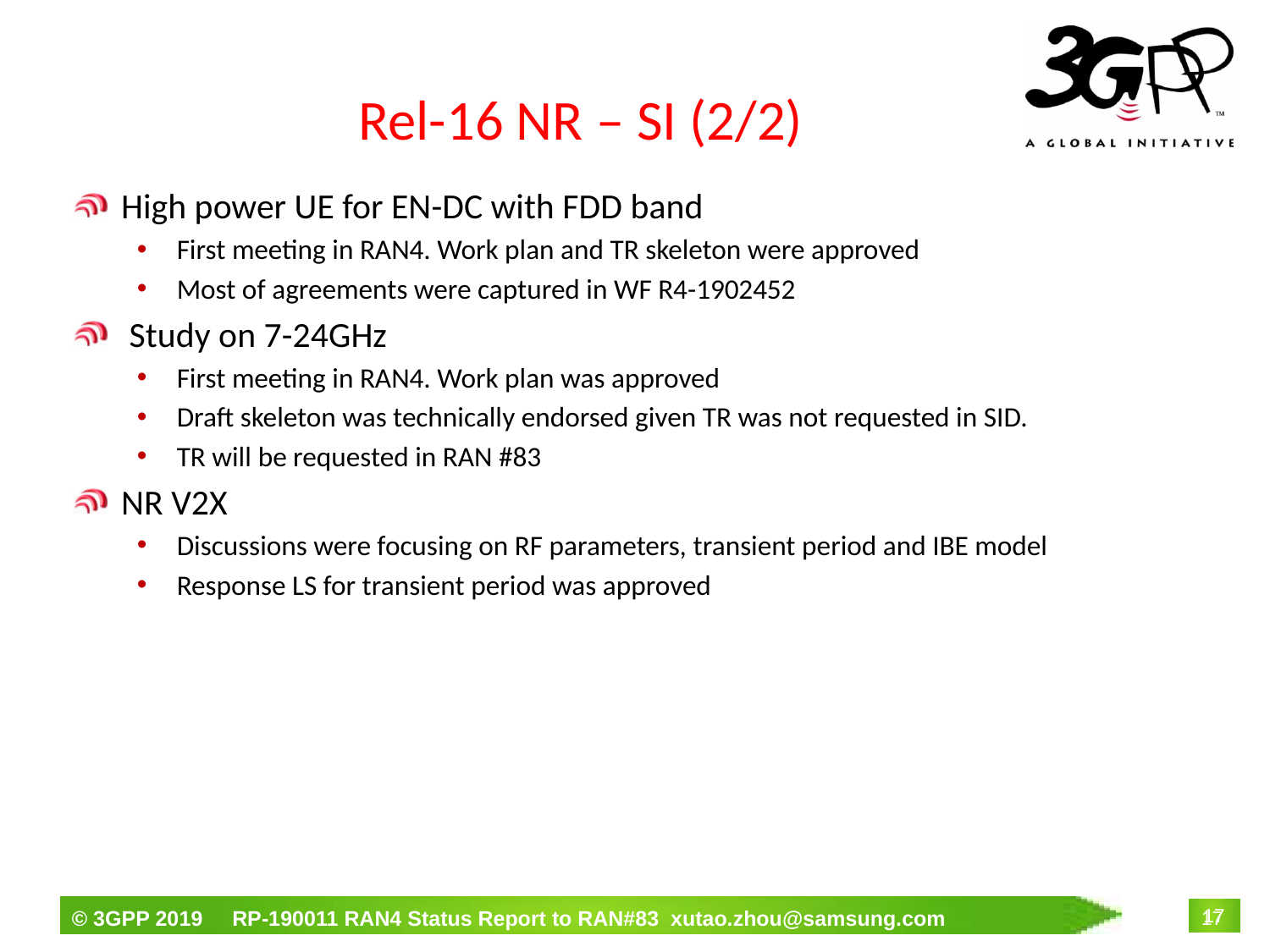

# Rel-16 NR – SI (2/2)
High power UE for EN-DC with FDD band
First meeting in RAN4. Work plan and TR skeleton were approved
Most of agreements were captured in WF R4-1902452
 Study on 7-24GHz
First meeting in RAN4. Work plan was approved
Draft skeleton was technically endorsed given TR was not requested in SID.
TR will be requested in RAN #83
NR V2X
Discussions were focusing on RF parameters, transient period and IBE model
Response LS for transient period was approved

17